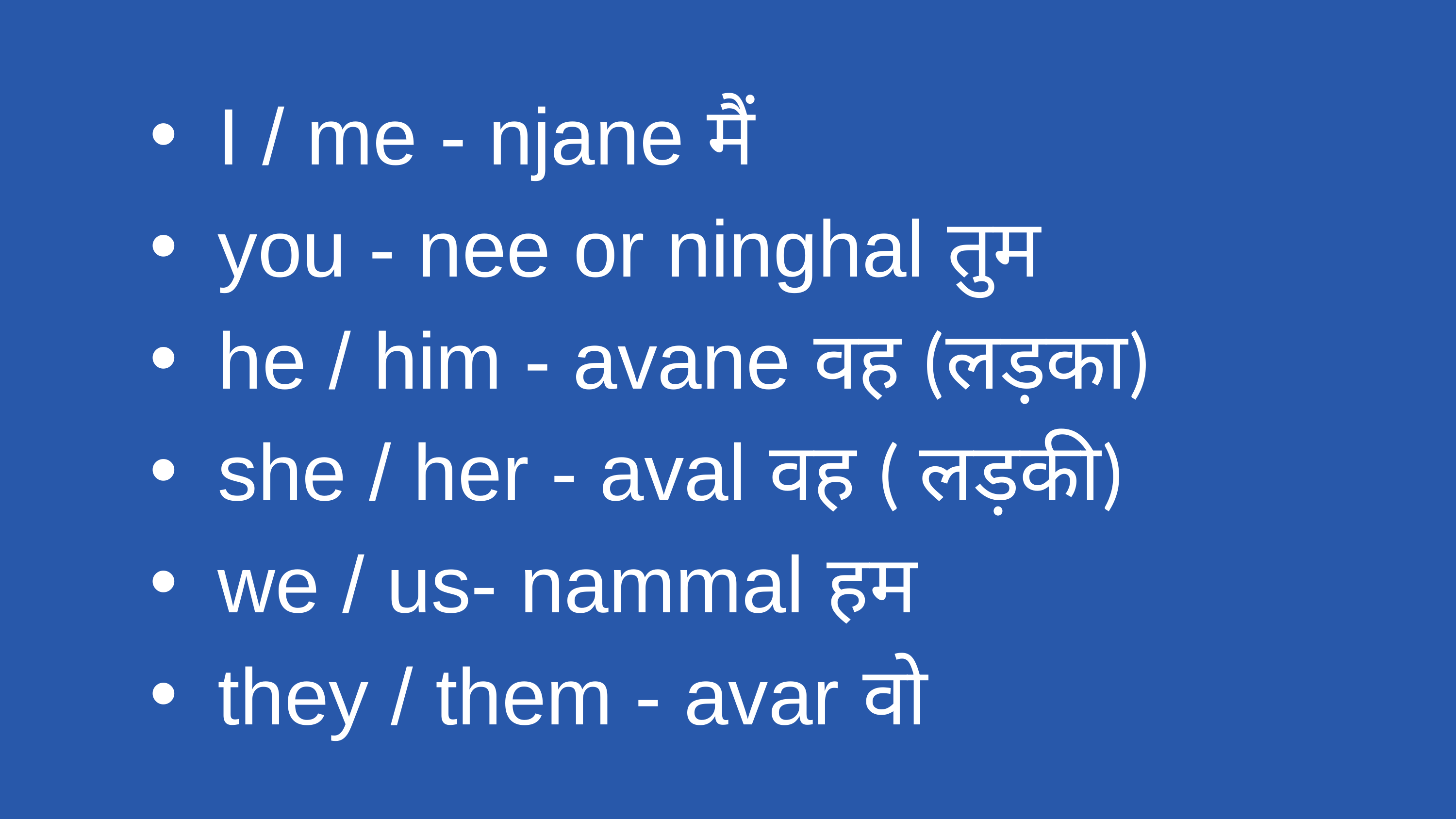

I / me - njane मैं
you - nee or ninghal तुम
he / him - avane वह (लड़का)
she / her - aval वह ( लड़की)
we / us- nammal हम
they / them - avar वो